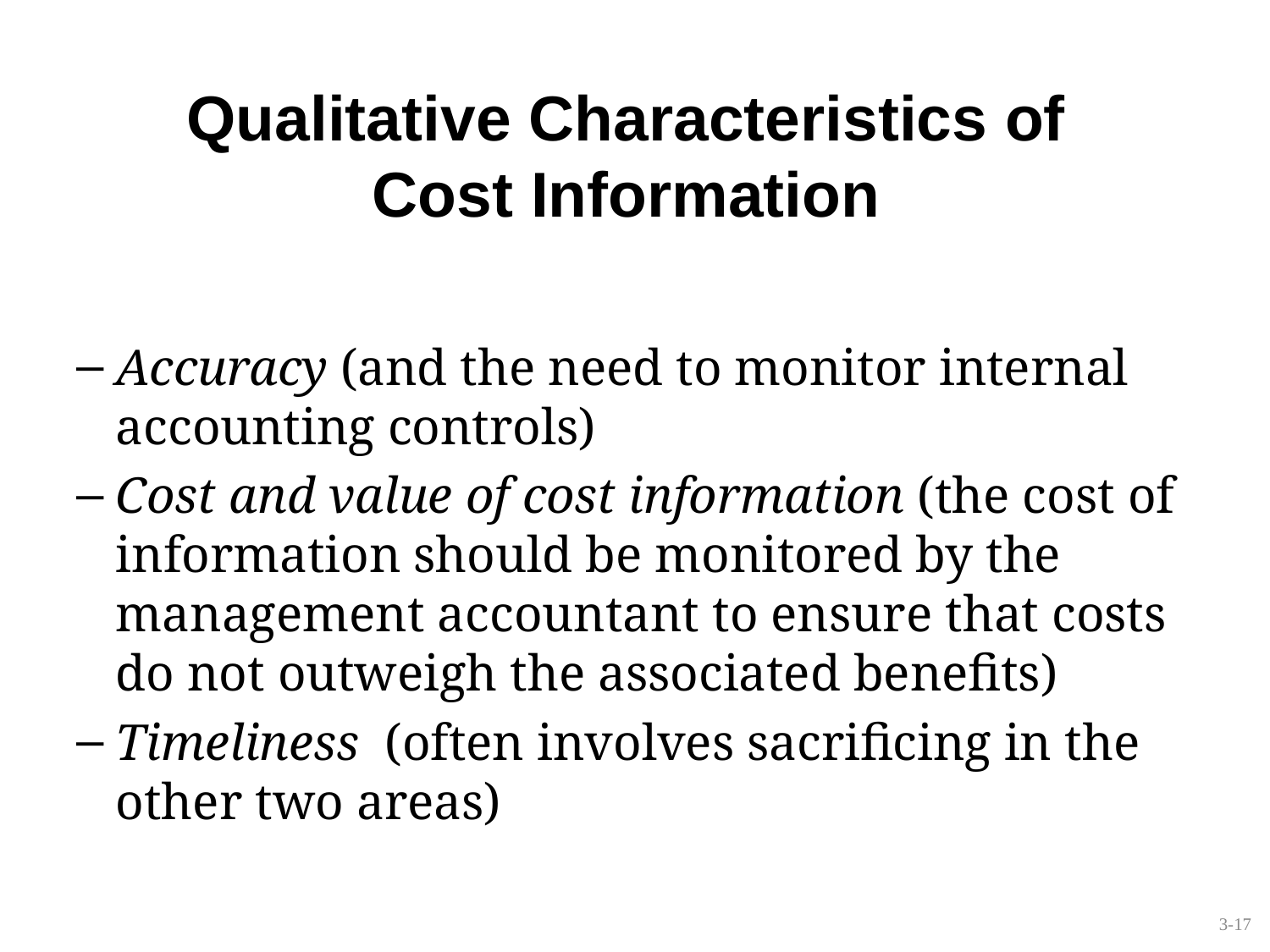

# Qualitative Characteristics of Cost Information

Accuracy (and the need to monitor internal accounting controls)
Cost and value of cost information (the cost of information should be monitored by the management accountant to ensure that costs do not outweigh the associated benefits)
Timeliness  (often involves sacrificing in the other two areas)
3-17